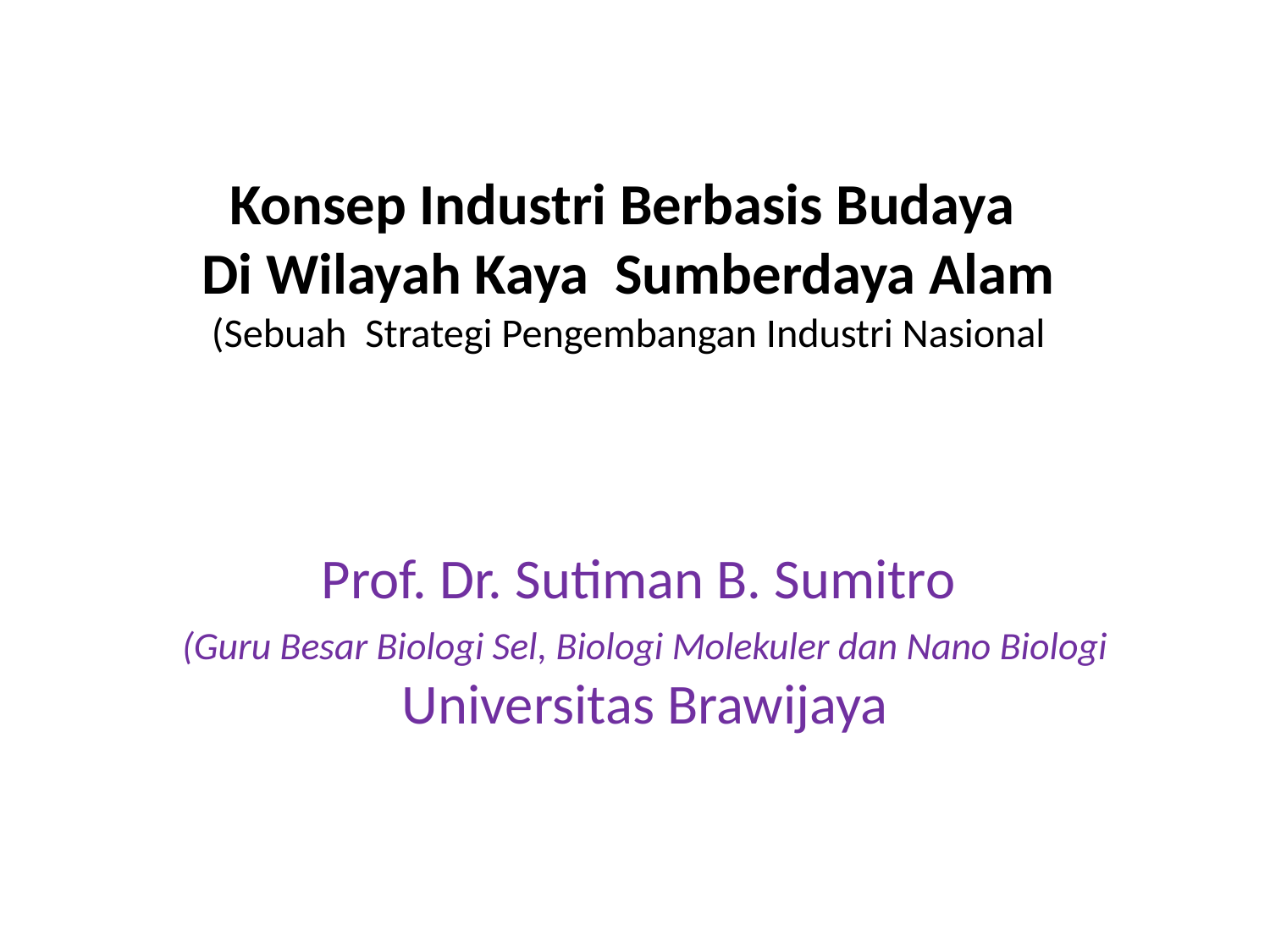

# Konsep Industri Berbasis Budaya Di Wilayah Kaya  Sumberdaya Alam (Sebuah  Strategi Pengembangan Industri Nasional
Prof. Dr. Sutiman B. Sumitro
(Guru Besar Biologi Sel, Biologi Molekuler dan Nano Biologi Universitas Brawijaya